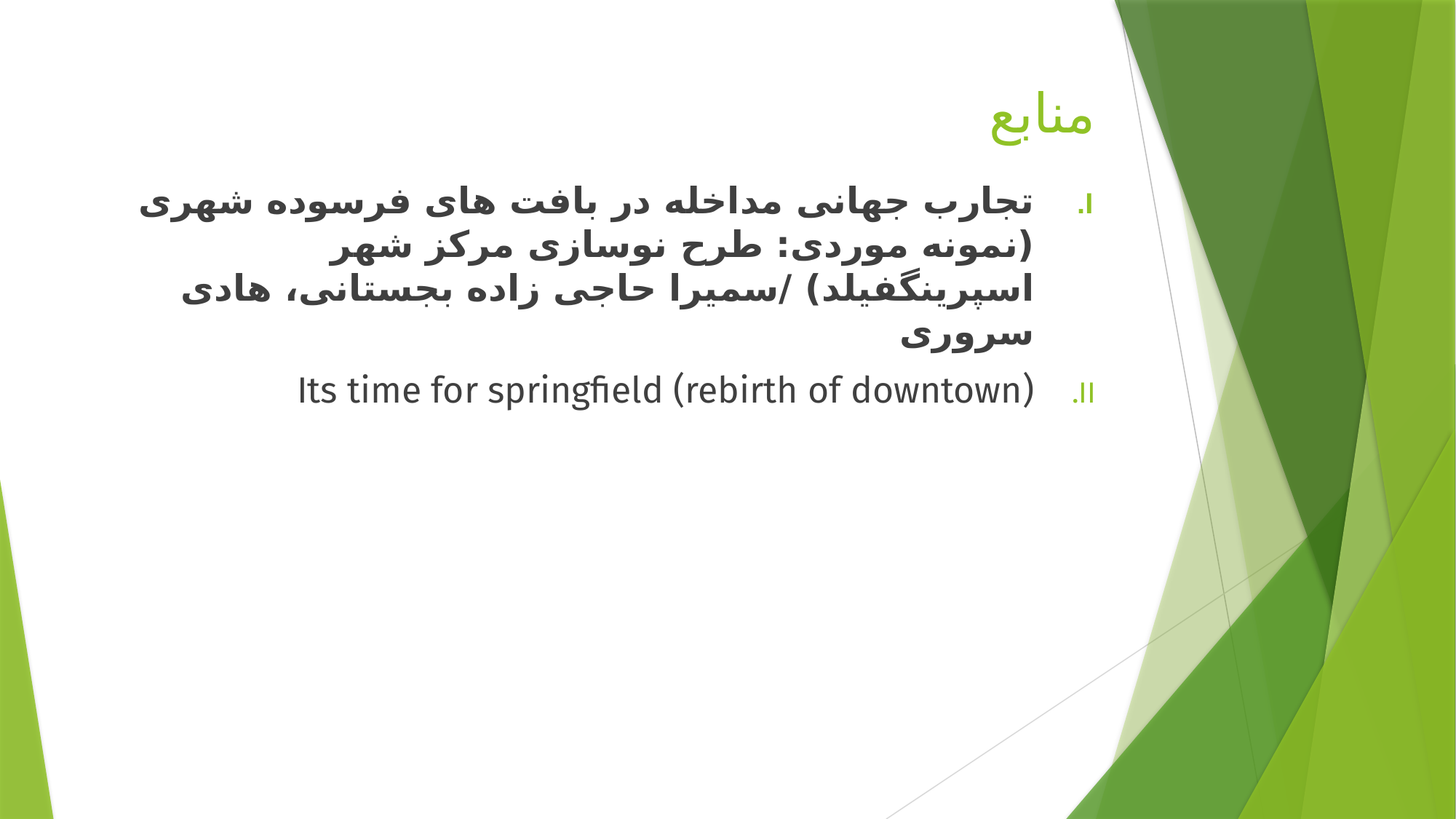

# منابع
تجارب جهانی مداخله در بافت های فرسوده شهری (نمونه موردی: طرح نوسازی مرکز شهر اسپرینگفیلد) /سمیرا حاجی زاده بجستانی، هادی سروری
Its time for springfield (rebirth of downtown)